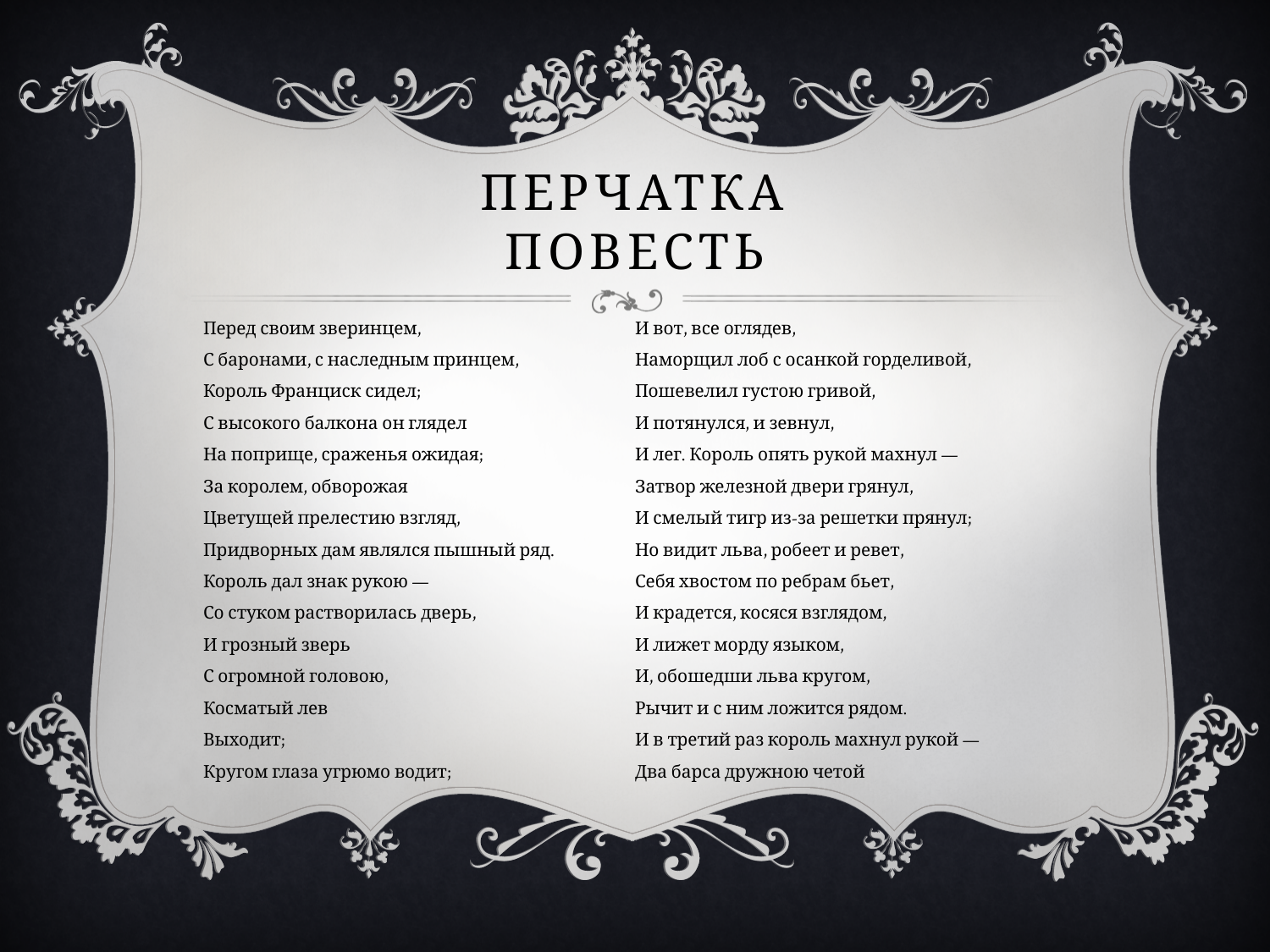

# Перчатка Повесть
Перед своим зверинцем, 
С баронами, с наследным принцем, 
Король Франциск сидел; 
С высокого балкона он глядел 
На поприще, сраженья ожидая; 
За королем, обворожая 
Цветущей прелестию взгляд, 
Придворных дам являлся пышный ряд.
Король дал знак рукою — 
Со стуком растворилась дверь, 
И грозный зверь 
С огромной головою, 
Косматый лев 
Выходит; 
Кругом глаза угрюмо водит; 
И вот, все оглядев, 
Наморщил лоб с осанкой горделивой, 
Пошевелил густою гривой, 
И потянулся, и зевнул, 
И лег. Король опять рукой махнул — 
Затвор железной двери грянул, 
И смелый тигр из-за решетки прянул; 
Но видит льва, робеет и ревет, 
Себя хвостом по ребрам бьет, 
И крадется, косяся взглядом, 
И лижет морду языком, 
И, обошедши льва кругом, 
Рычит и с ним ложится рядом. 
И в третий раз король махнул рукой — 
Два барса дружною четой